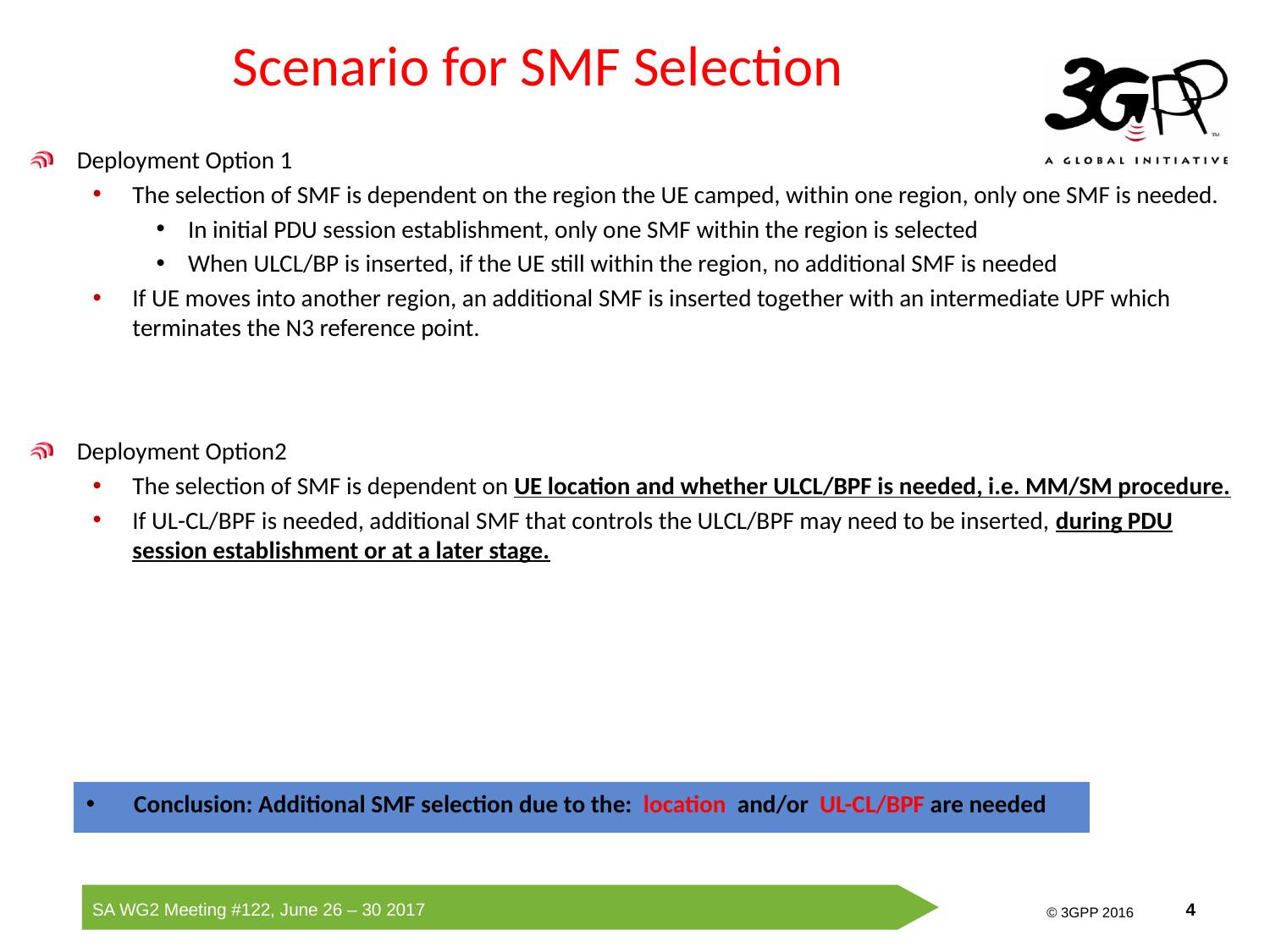

# Scenario for SMF Selection
Deployment Option 1
The selection of SMF is dependent on the region the UE camped, within one region, only one SMF is needed.
In initial PDU session establishment, only one SMF within the region is selected
When ULCL/BP is inserted, if the UE still within the region, no additional SMF is needed
If UE moves into another region, an additional SMF is inserted together with an intermediate UPF which terminates the N3 reference point.

Deployment Option2
The selection of SMF is dependent on UE location and whether ULCL/BPF is needed, i.e. MM/SM procedure.
If UL-CL/BPF is needed, additional SMF that controls the ULCL/BPF may need to be inserted, during PDU session establishment or at a later stage.

Conclusion: Additional SMF selection due to the:  location  and/or  UL-CL/BPF are needed